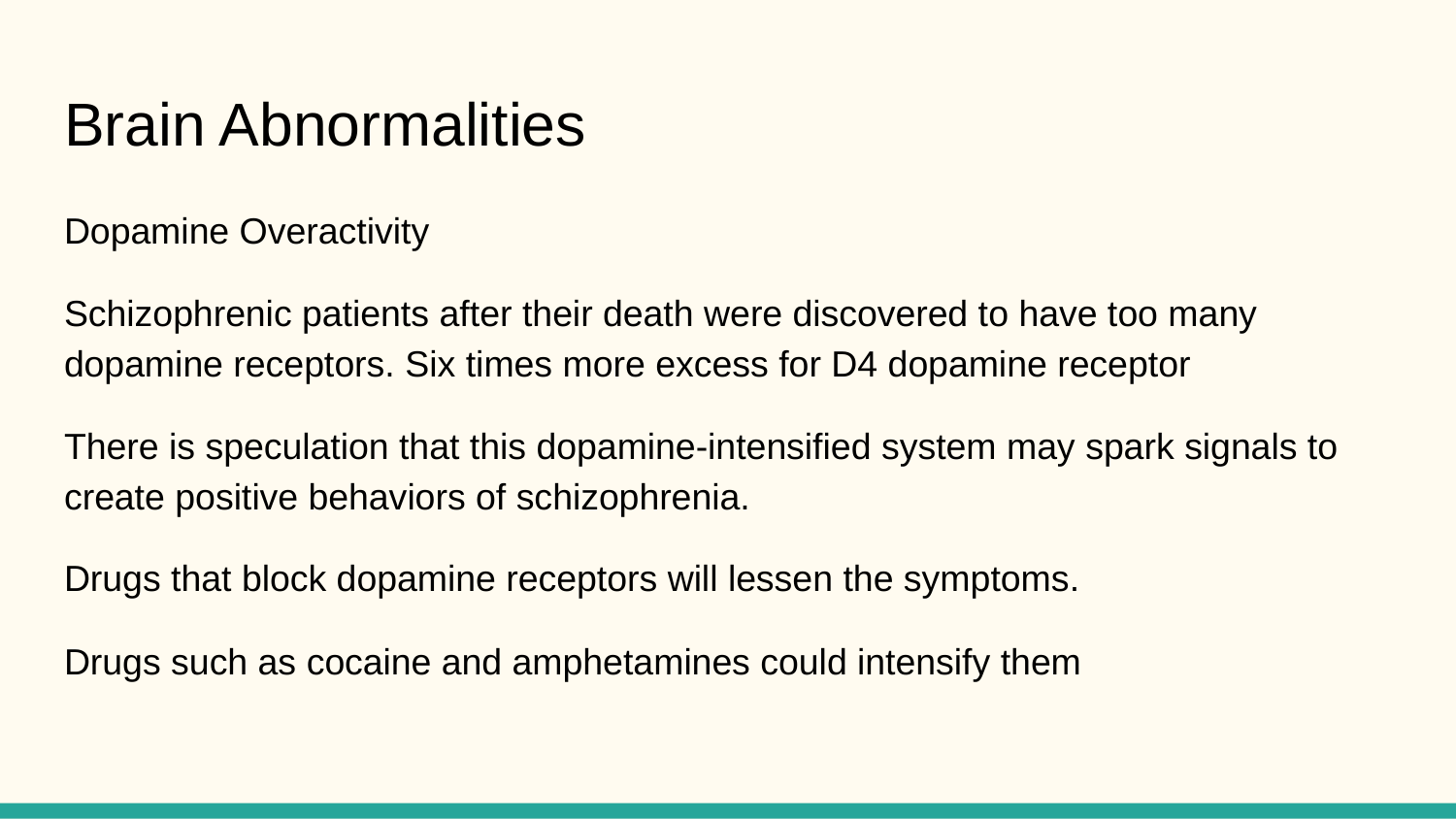

# Brain Abnormalities
Dopamine Overactivity
Schizophrenic patients after their death were discovered to have too many dopamine receptors. Six times more excess for D4 dopamine receptor
There is speculation that this dopamine-intensified system may spark signals to create positive behaviors of schizophrenia.
Drugs that block dopamine receptors will lessen the symptoms.
Drugs such as cocaine and amphetamines could intensify them